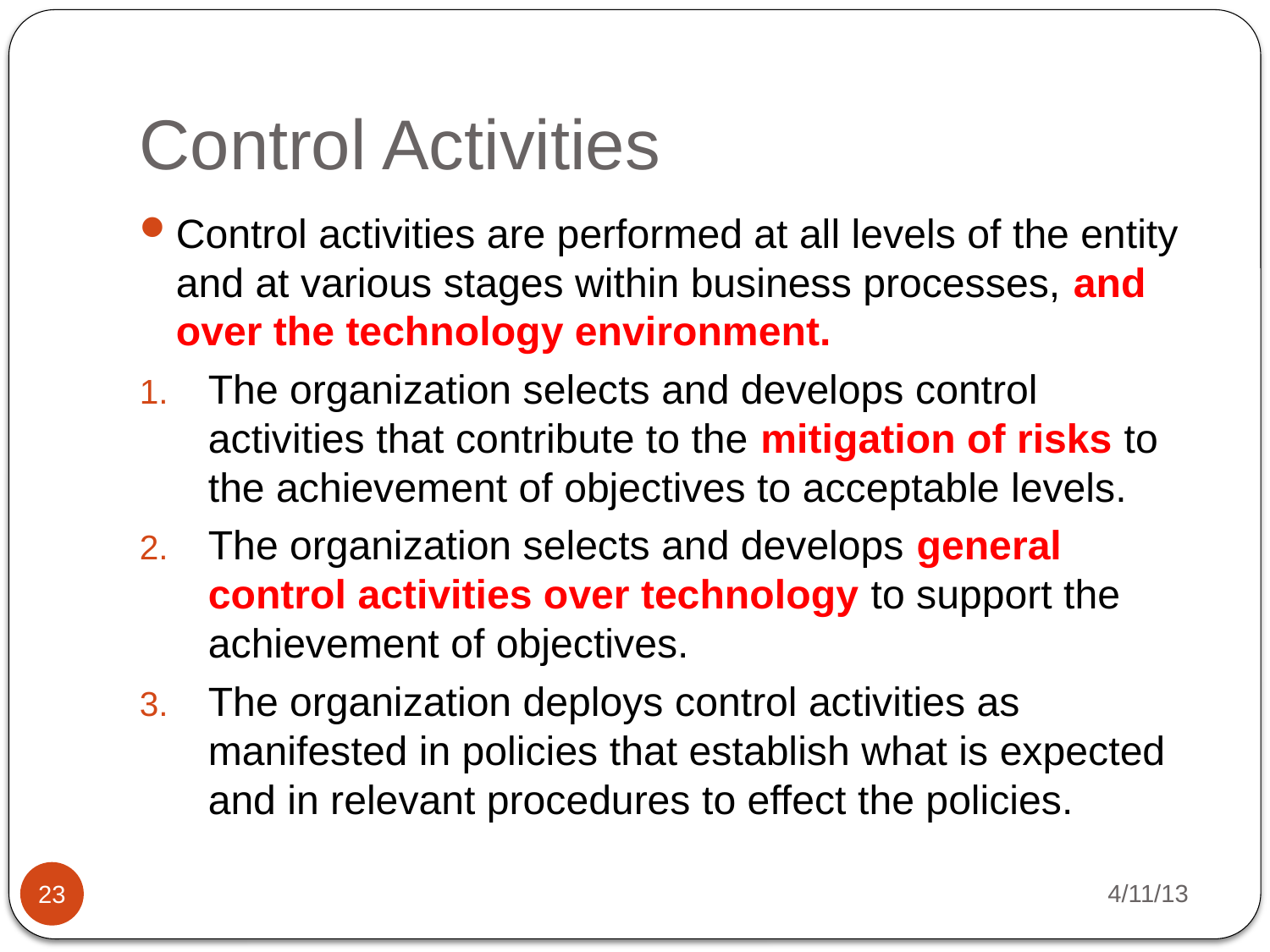

# Control Activities
Control activities are performed at all levels of the entity and at various stages within business processes, and over the technology environment.
The organization selects and develops control activities that contribute to the mitigation of risks to the achievement of objectives to acceptable levels.
The organization selects and develops general control activities over technology to support the achievement of objectives.
The organization deploys control activities as manifested in policies that establish what is expected and in relevant procedures to effect the policies.
4/11/13
23